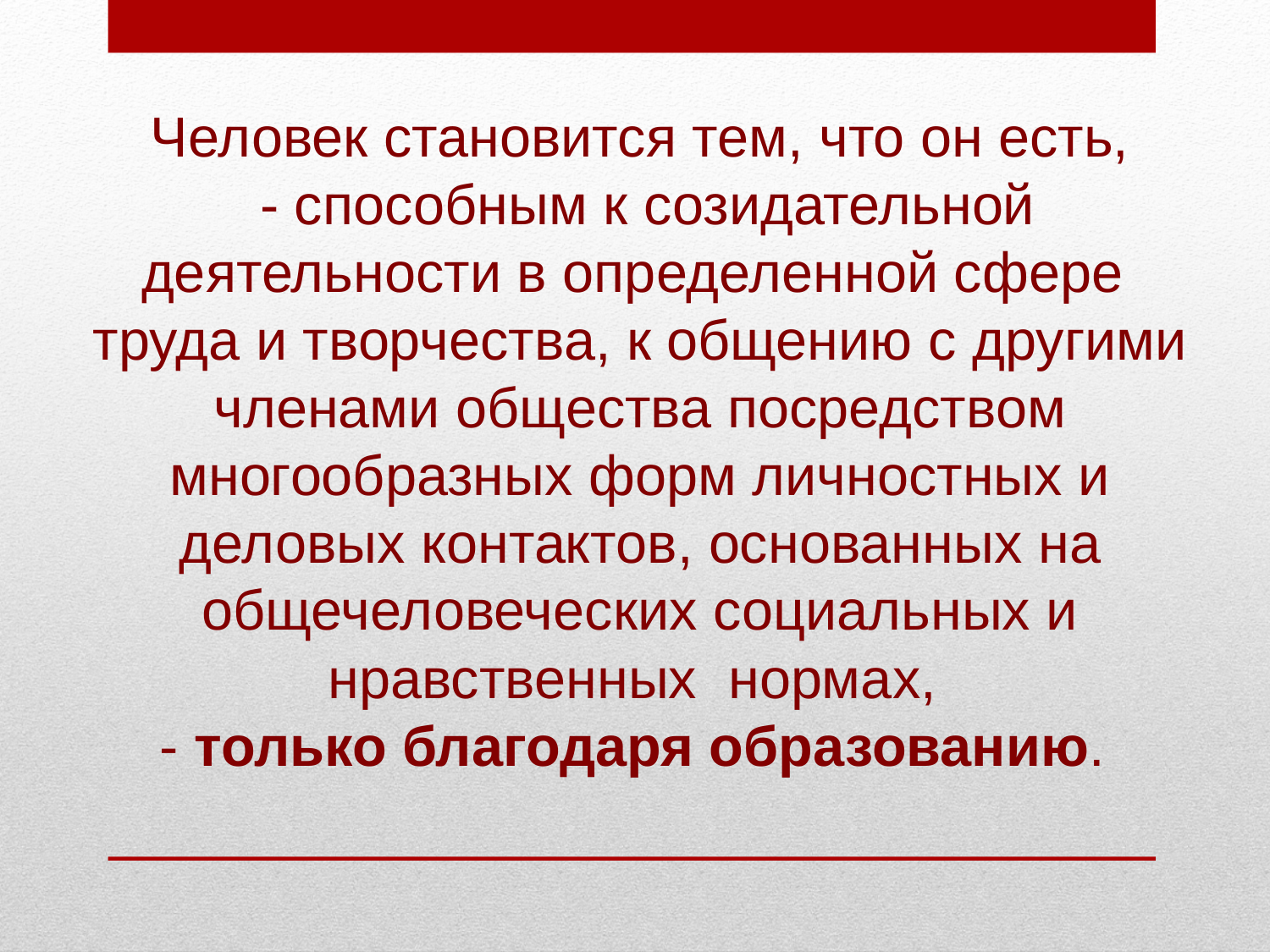

# Человек становится тем, что он есть, - способным к созидательной деятельности в определенной сфере труда и творчества, к общению с другими членами общества посредством многообразных форм личностных и деловых контактов, основанных на общечеловеческих социальных и нравственных  нормах, - только благодаря образованию.